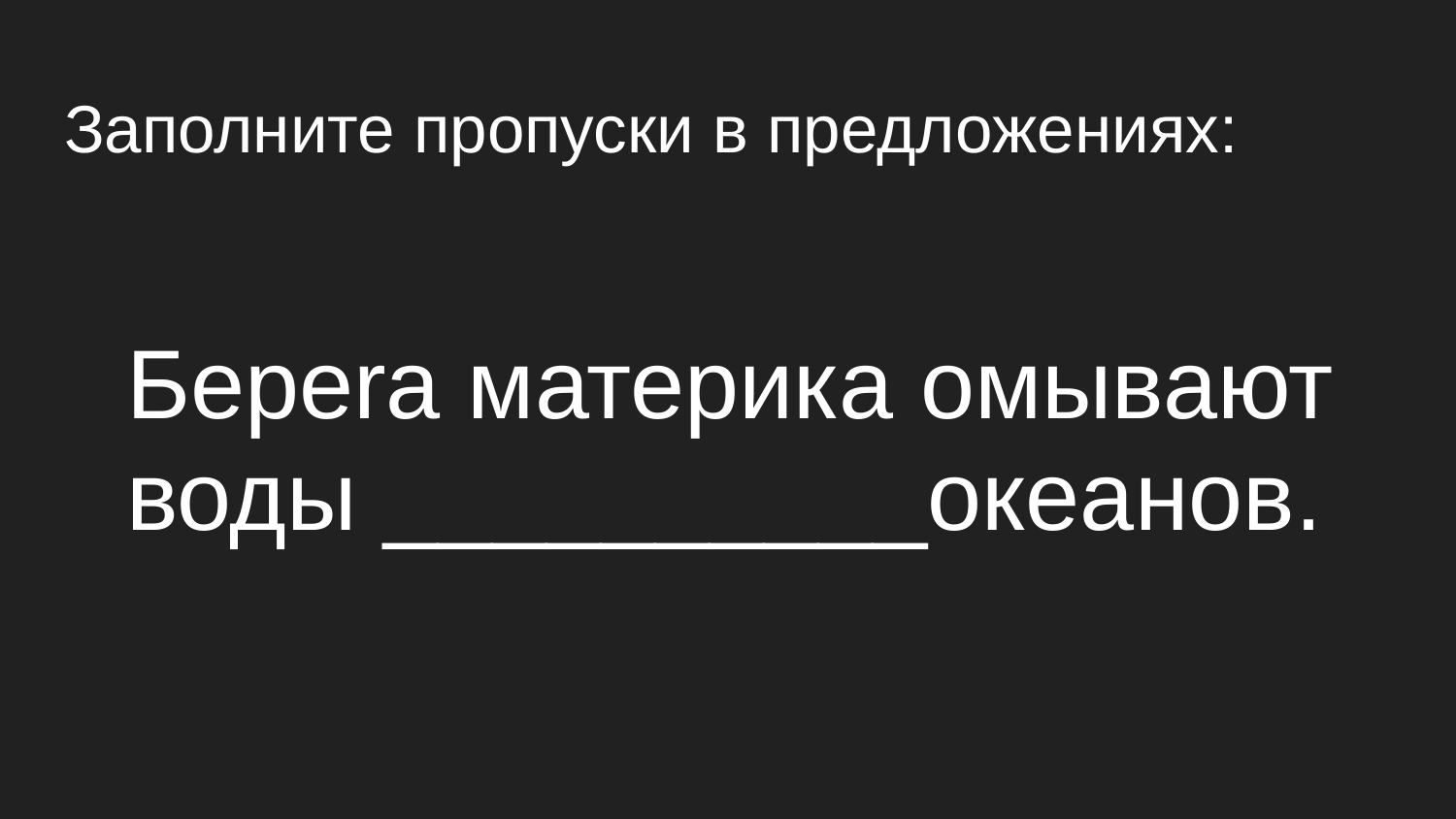

# Заполните пропуски в предложениях:

Береrа материка омывают воды __________океанов.